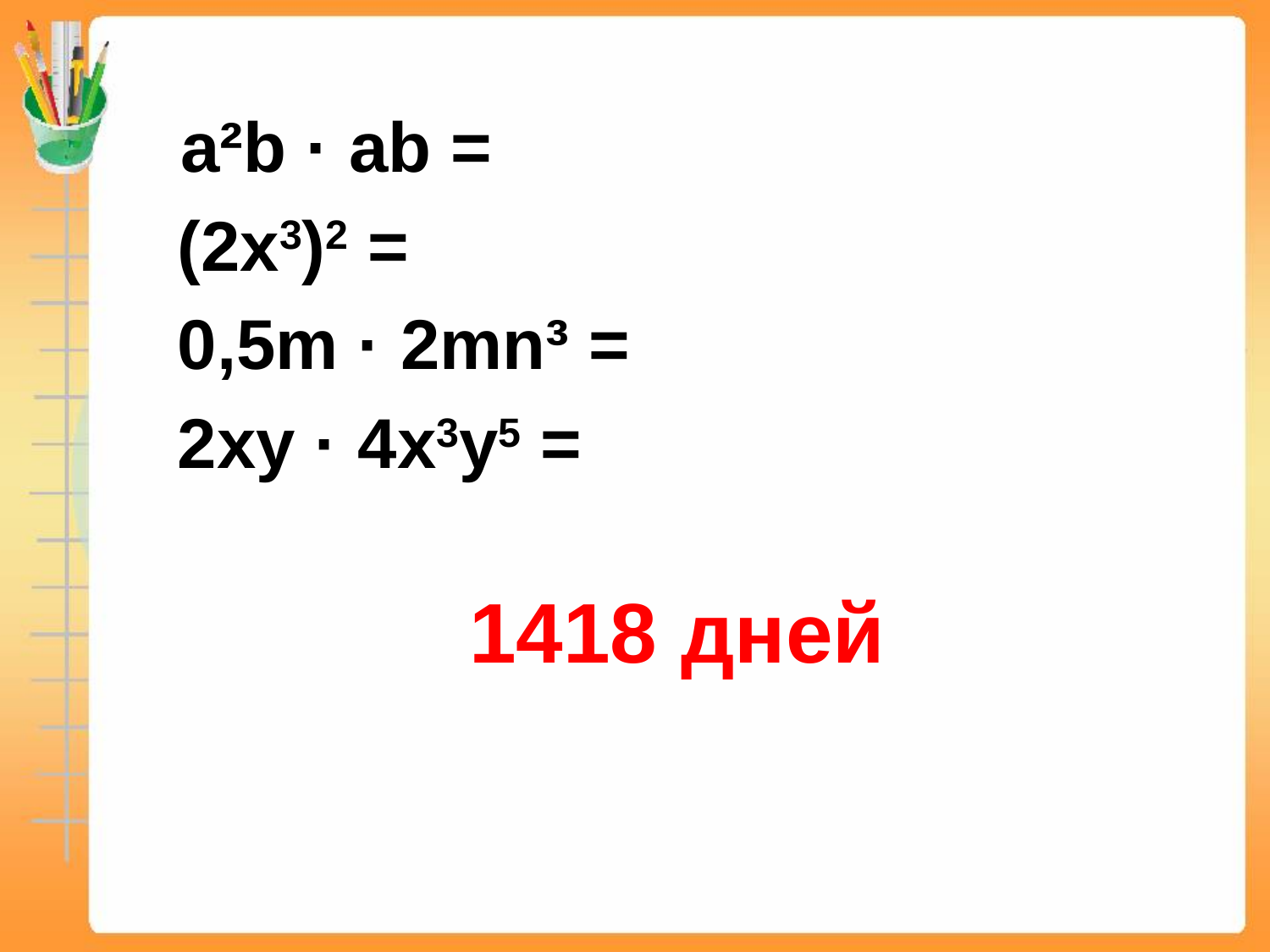

a²b · ab =
   (2х3)2 =
   0,5m · 2mn³ =
   2xy · 4x3y5 =

1418 дней